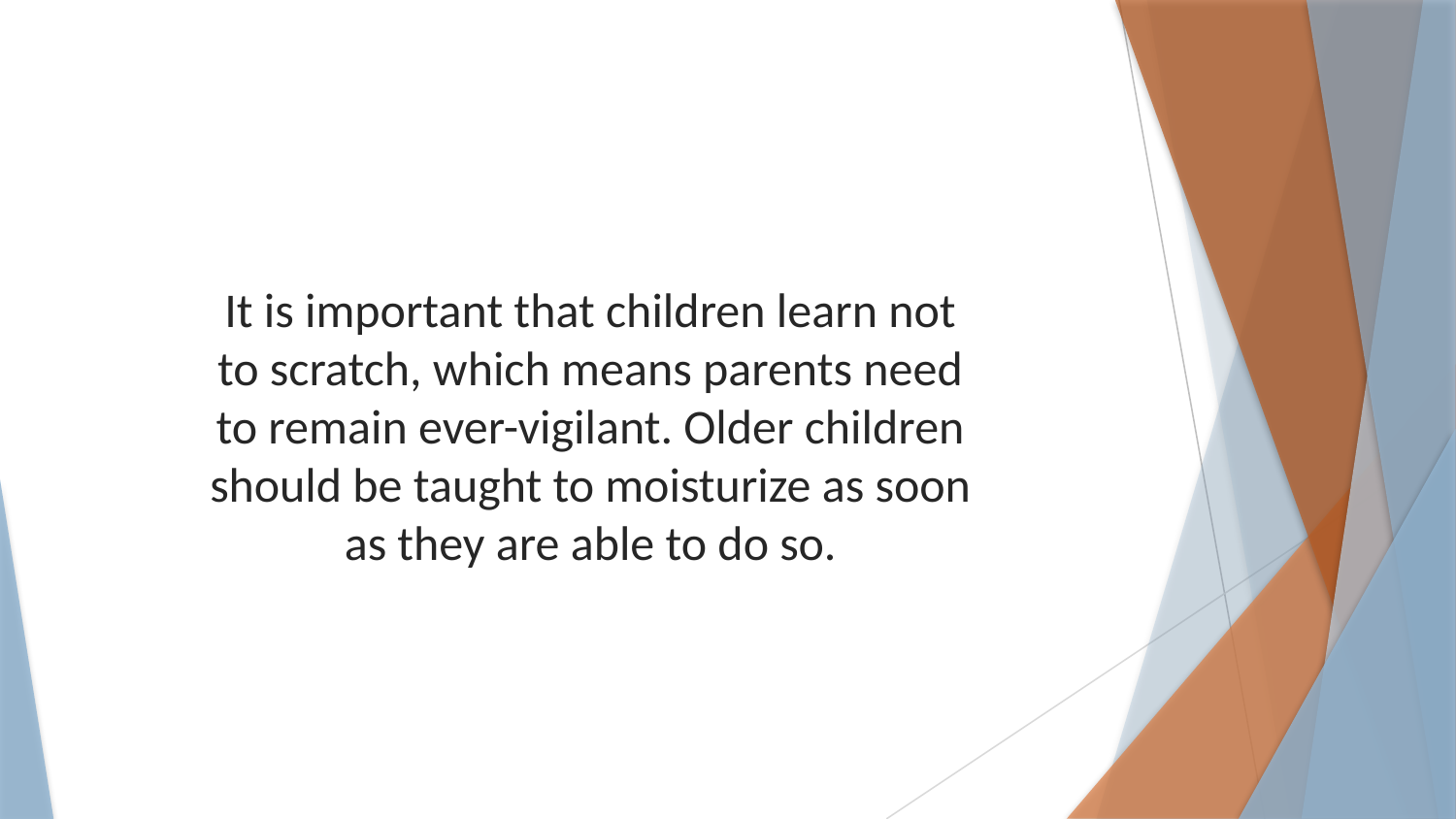

It is important that children learn not to scratch, which means parents need to remain ever-vigilant. Older children should be taught to moisturize as soon as they are able to do so.